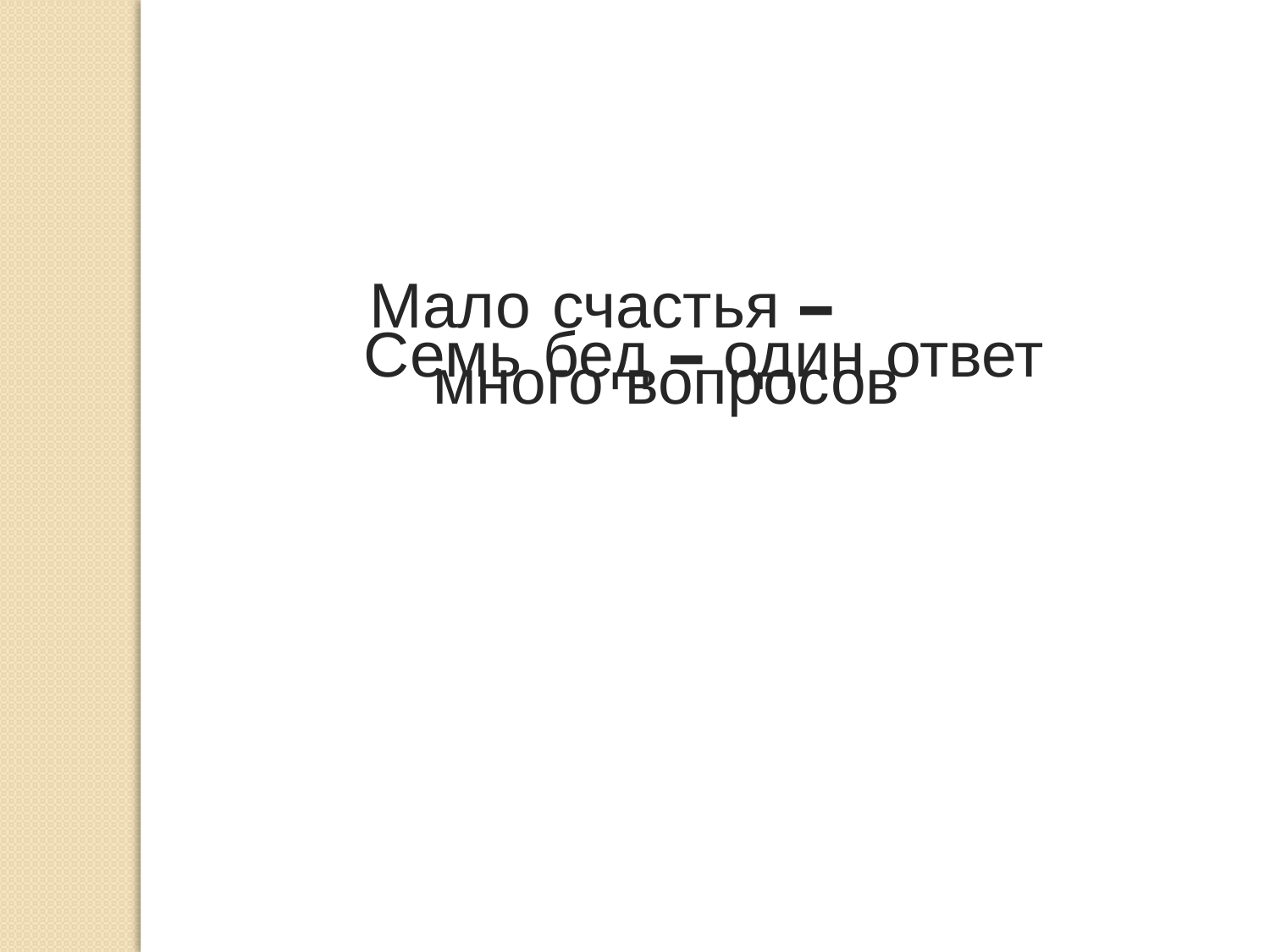

Мало счастья –                             много вопросов
Семь бед – один ответ